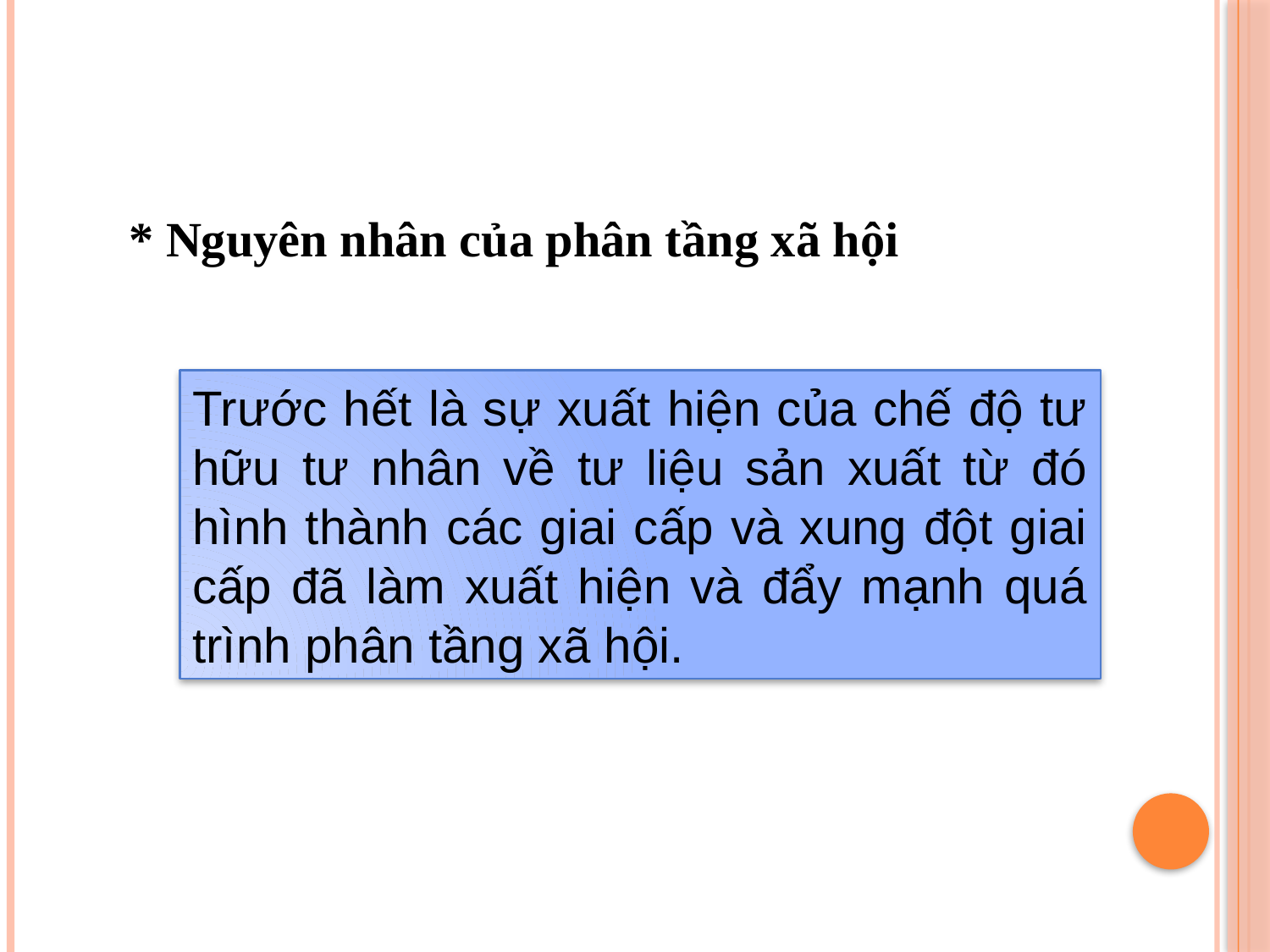

* Nguyên nhân của phân tầng xã hội
Trước hết là sự xuất hiện của chế độ tư hữu tư nhân về tư liệu sản xuất từ đó hình thành các giai cấp và xung đột giai cấp đã làm xuất hiện và đẩy mạnh quá trình phân tầng xã hội.